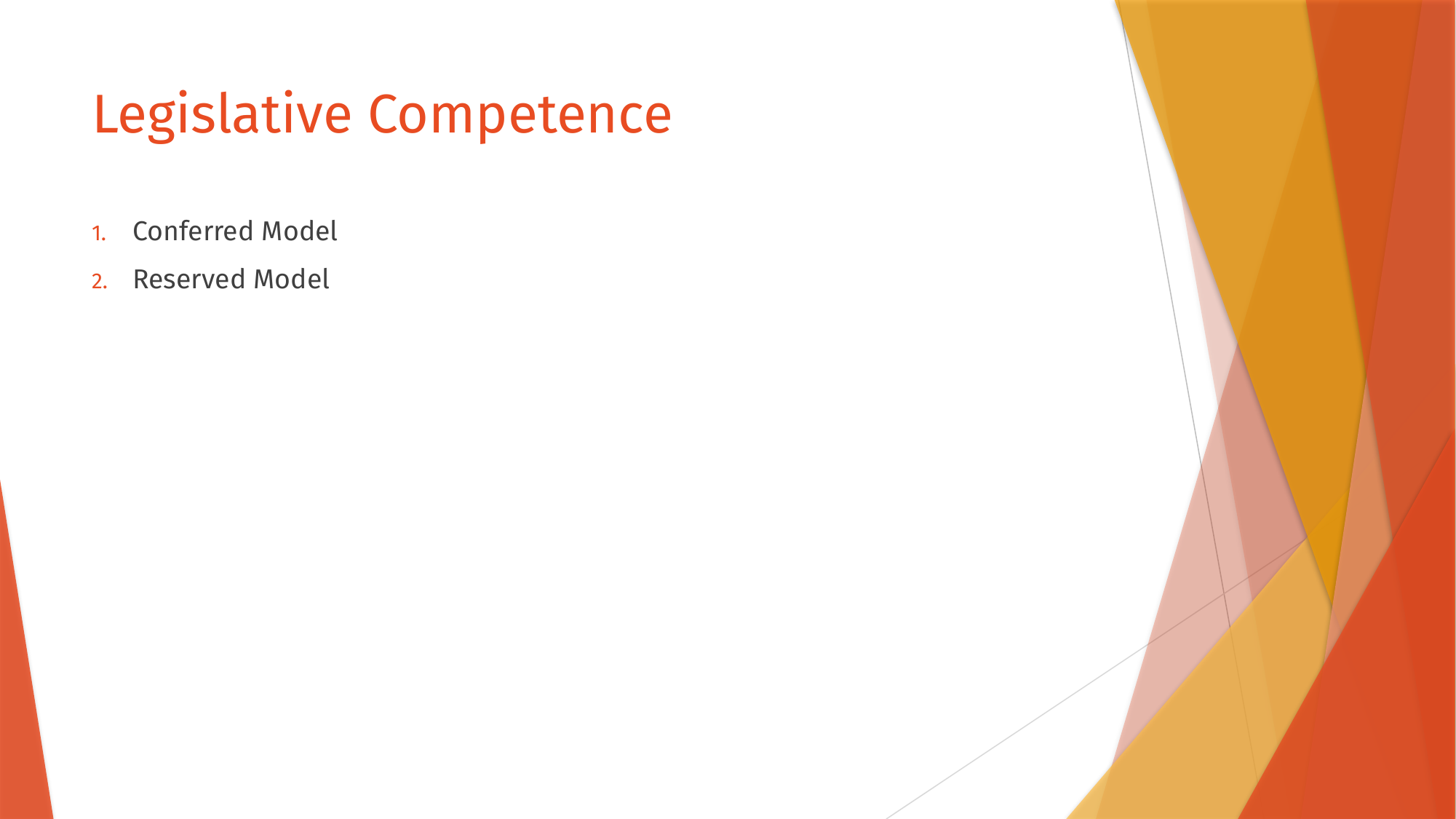

# Legislative Competence
Conferred Model
Reserved Model